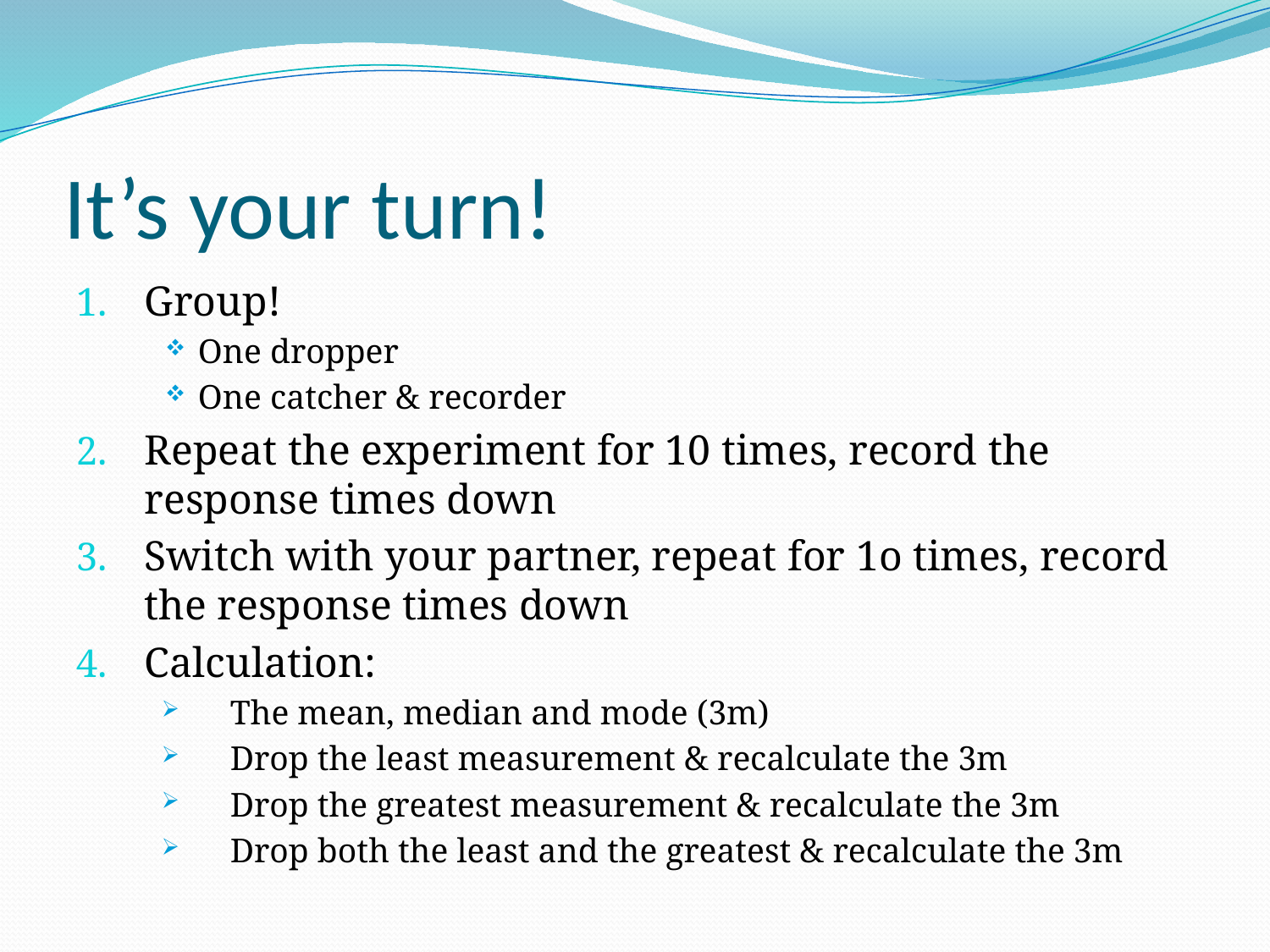

# It’s your turn!
Group!
One dropper
One catcher & recorder
Repeat the experiment for 10 times, record the response times down
Switch with your partner, repeat for 1o times, record the response times down
Calculation:
The mean, median and mode (3m)
Drop the least measurement & recalculate the 3m
Drop the greatest measurement & recalculate the 3m
Drop both the least and the greatest & recalculate the 3m